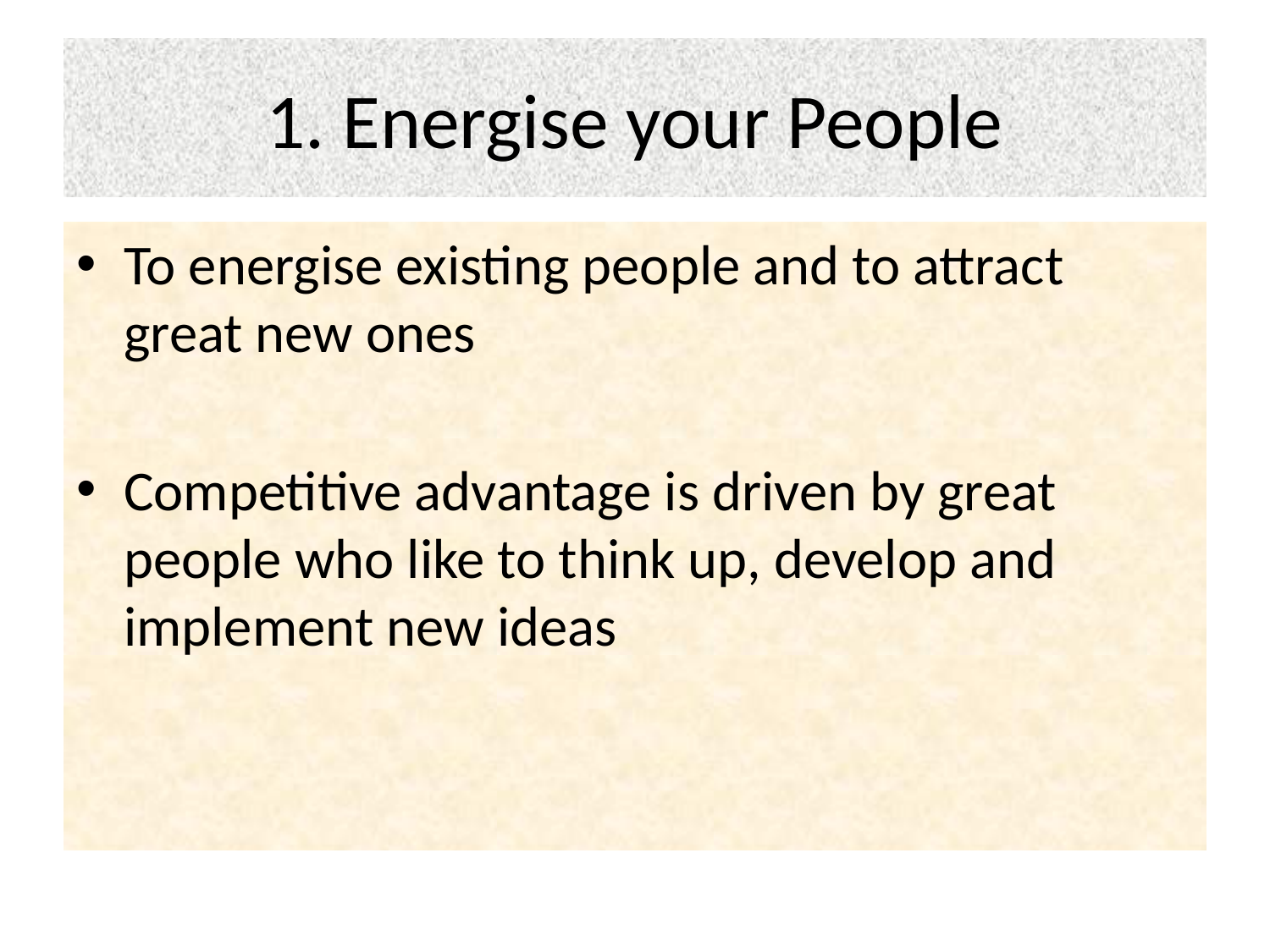

# 1. Energise your People
To energise existing people and to attract great new ones

Competitive advantage is driven by great people who like to think up, develop and implement new ideas